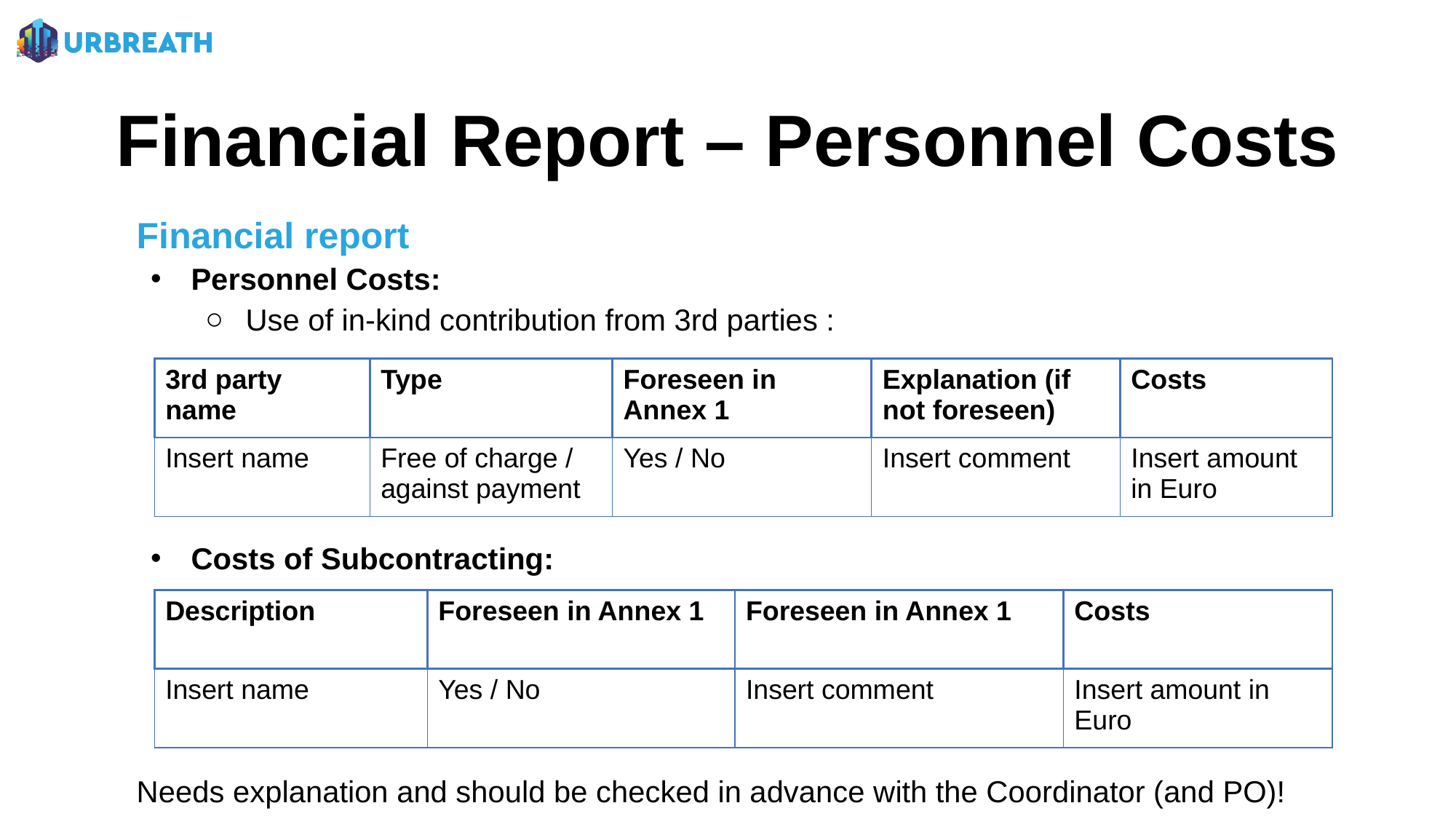

# Financial Report – Personnel Costs
Financial report
Personnel Costs:
Use of in-kind contribution from 3rd parties :

Costs of Subcontracting:

Needs explanation and should be checked in advance with the Coordinator (and PO)!

| 3rd party name | Type | Foreseen in Annex 1 | Explanation (if not foreseen) | Costs |
| --- | --- | --- | --- | --- |
| Insert name | Free of charge / against payment | Yes / No | Insert comment | Insert amount in Euro |
| Description | Foreseen in Annex 1 | Foreseen in Annex 1 | Costs |
| --- | --- | --- | --- |
| Insert name | Yes / No | Insert comment | Insert amount in Euro |